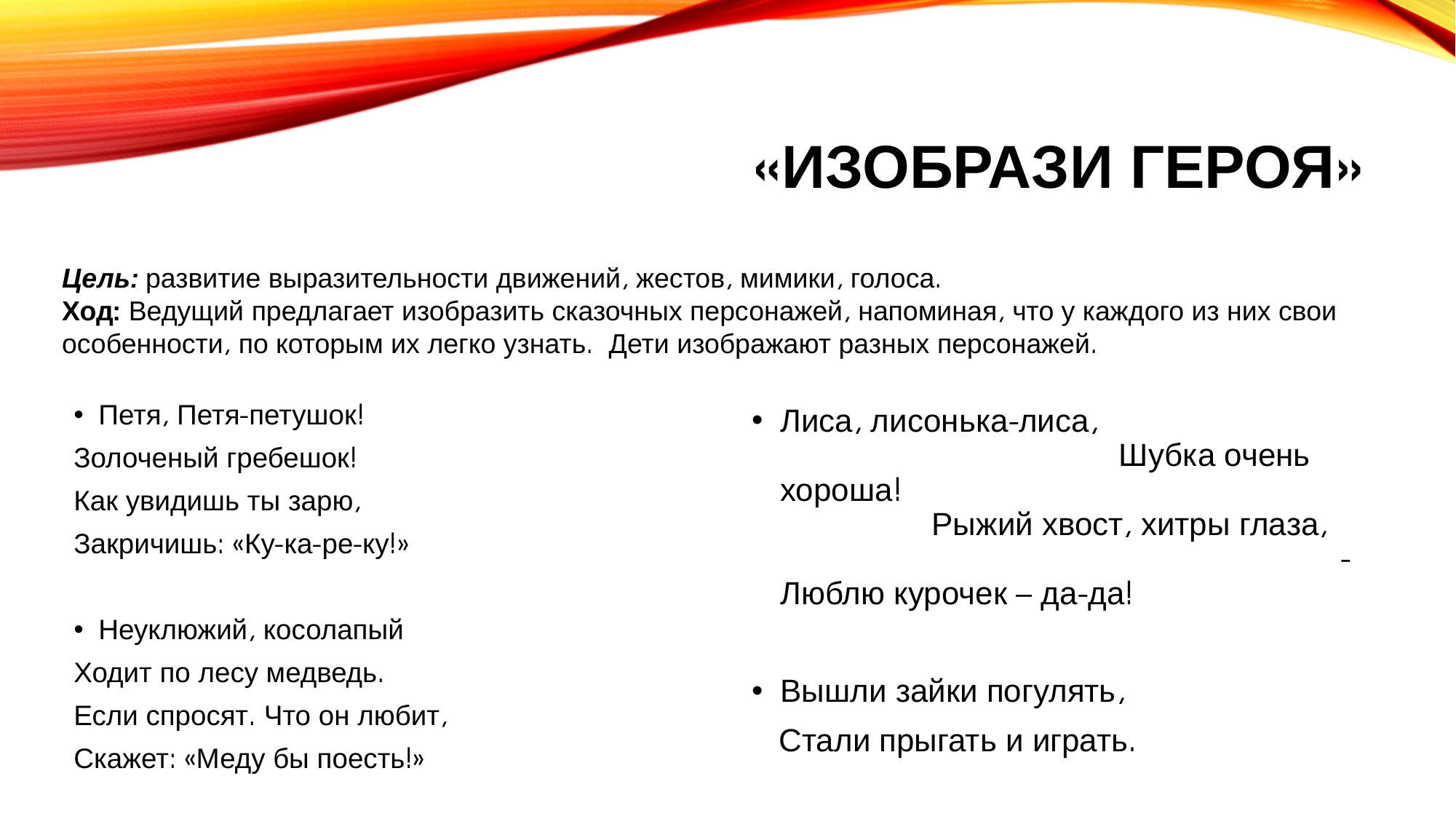

# «Изобрази героя»
Цель: развитие выразительности движений, жестов, мимики, голоса.
Ход: Ведущий предлагает изобразить сказочных персонажей, напоминая, что у каждого из них свои особенности, по которым их легко узнать.  Дети изображают разных персонажей.
Петя, Петя-петушок!
Золоченый гребешок!
Как увидишь ты зарю,
Закричишь: «Ку-ка-ре-ку!»

Неуклюжий, косолапый
Ходит по лесу медведь.
Если спросят. Что он любит,
Скажет: «Меду бы поесть!»

Лиса, лисонька-лиса,                                                                     Шубка очень хороша!                                                                      Рыжий хвост, хитры глаза,                                                                    - Люблю курочек – да-да!

Вышли зайки погулять,
   Стали прыгать и играть.